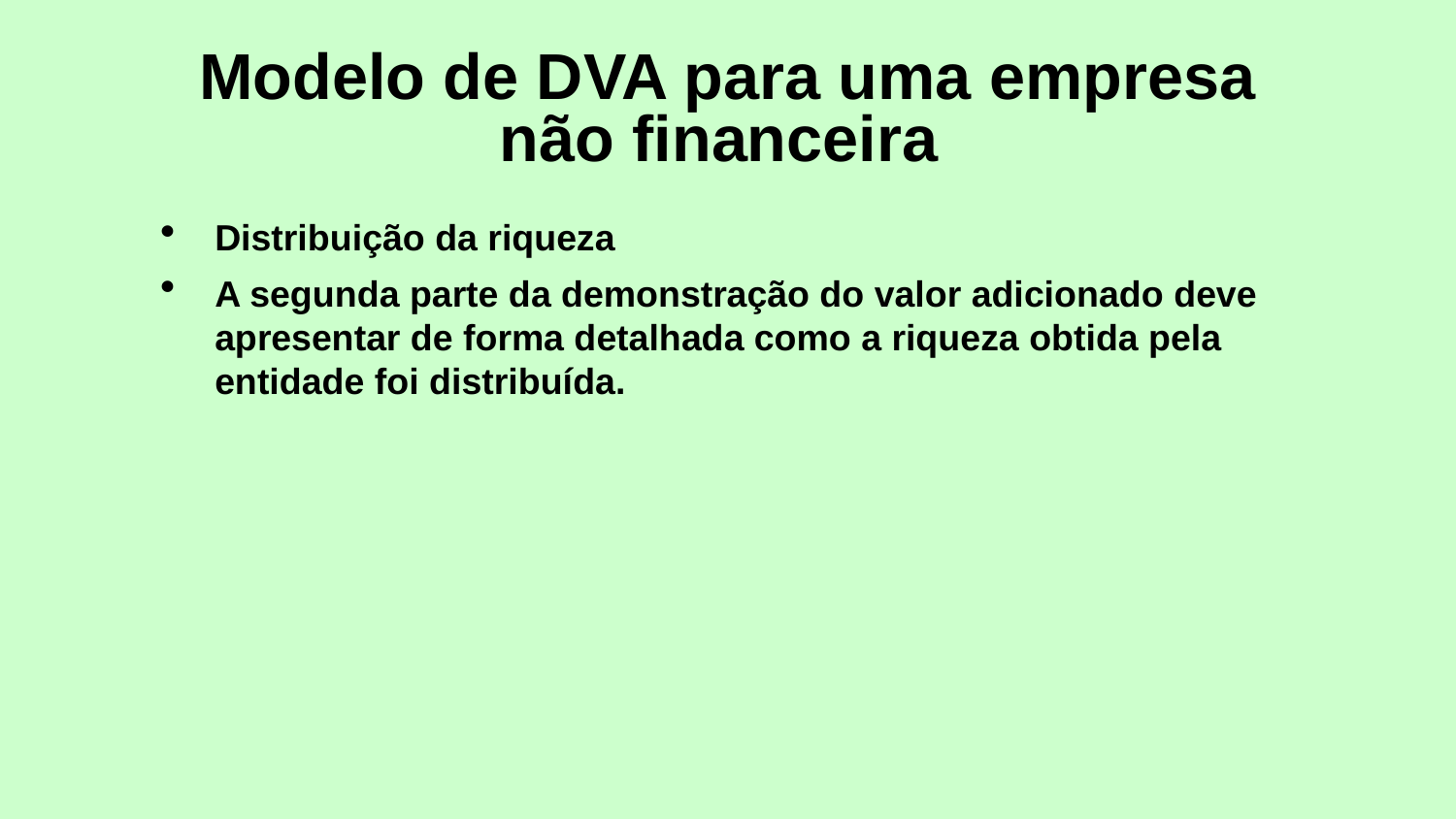

# Modelo de DVA para uma empresa não financeira
Distribuição da riqueza
A segunda parte da demonstração do valor adicionado deve apresentar de forma detalhada como a riqueza obtida pela entidade foi distribuída.